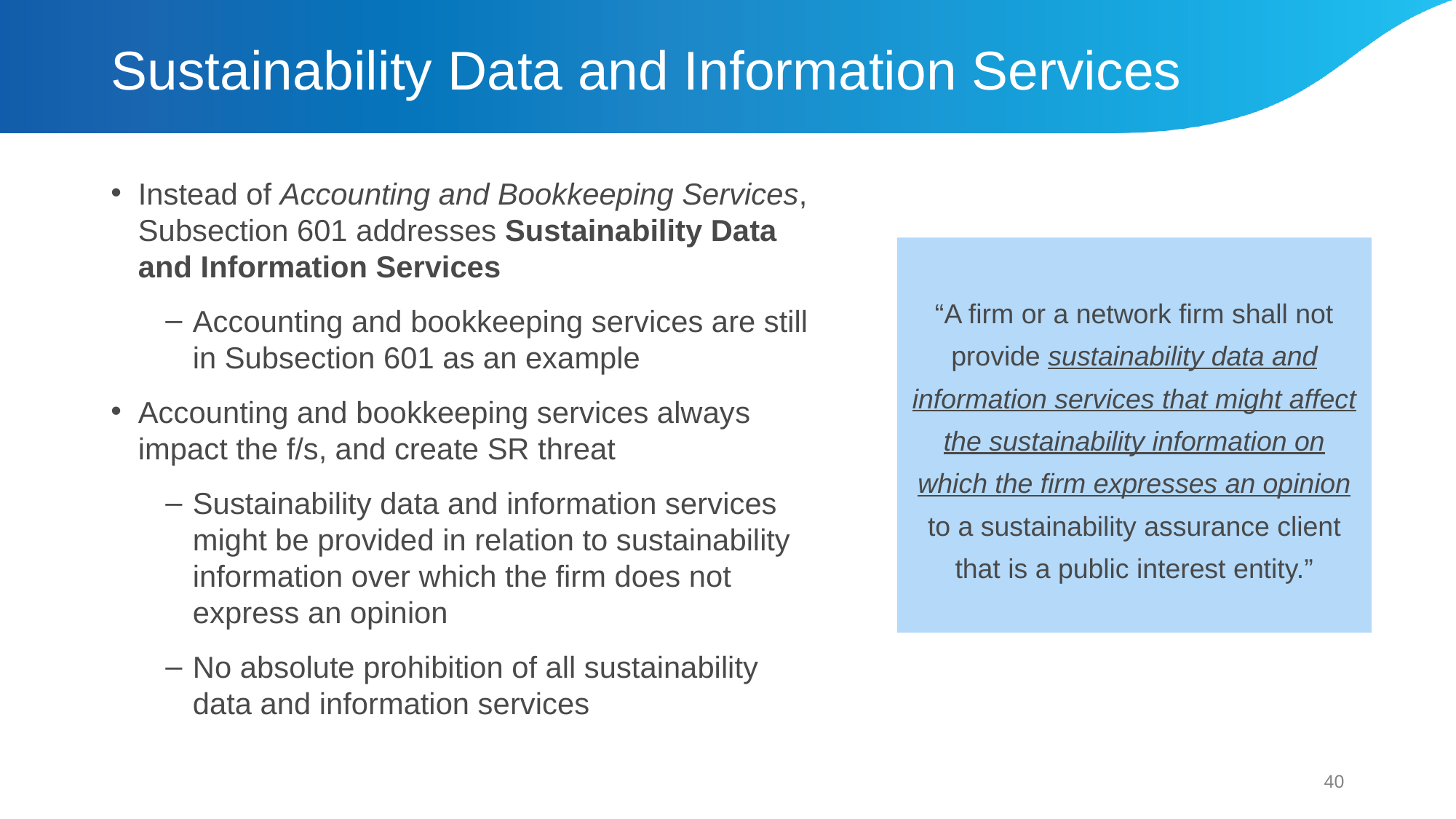

# Sustainability Data and Information Services
Instead of Accounting and Bookkeeping Services, Subsection 601 addresses Sustainability Data and Information Services
Accounting and bookkeeping services are still in Subsection 601 as an example
Accounting and bookkeeping services always impact the f/s, and create SR threat
Sustainability data and information services might be provided in relation to sustainability information over which the firm does not express an opinion
No absolute prohibition of all sustainability data and information services
“A firm or a network firm shall not provide sustainability data and information services that might affect the sustainability information on which the firm expresses an opinion to a sustainability assurance client that is a public interest entity.”
40